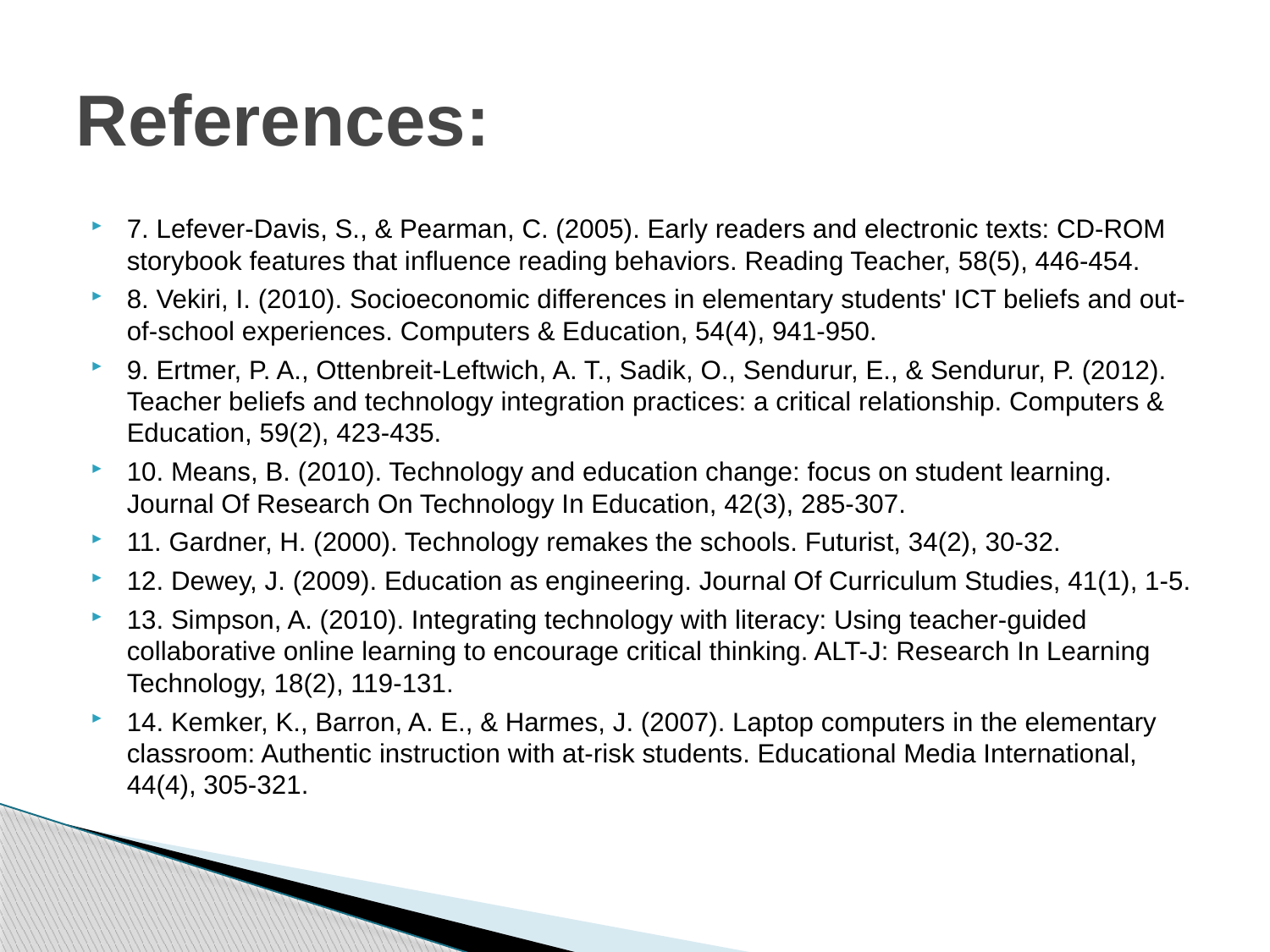

# References:
7. Lefever-Davis, S., & Pearman, C. (2005). Early readers and electronic texts: CD-ROM storybook features that influence reading behaviors. Reading Teacher, 58(5), 446-454.
8. Vekiri, I. (2010). Socioeconomic differences in elementary students' ICT beliefs and out-of-school experiences. Computers & Education, 54(4), 941-950.
9. Ertmer, P. A., Ottenbreit-Leftwich, A. T., Sadik, O., Sendurur, E., & Sendurur, P. (2012). Teacher beliefs and technology integration practices: a critical relationship. Computers & Education, 59(2), 423-435.
10. Means, B. (2010). Technology and education change: focus on student learning. Journal Of Research On Technology In Education, 42(3), 285-307.
11. Gardner, H. (2000). Technology remakes the schools. Futurist, 34(2), 30-32.
12. Dewey, J. (2009). Education as engineering. Journal Of Curriculum Studies, 41(1), 1-5.
13. Simpson, A. (2010). Integrating technology with literacy: Using teacher-guided collaborative online learning to encourage critical thinking. ALT-J: Research In Learning Technology, 18(2), 119-131.
14. Kemker, K., Barron, A. E., & Harmes, J. (2007). Laptop computers in the elementary classroom: Authentic instruction with at-risk students. Educational Media International, 44(4), 305-321.